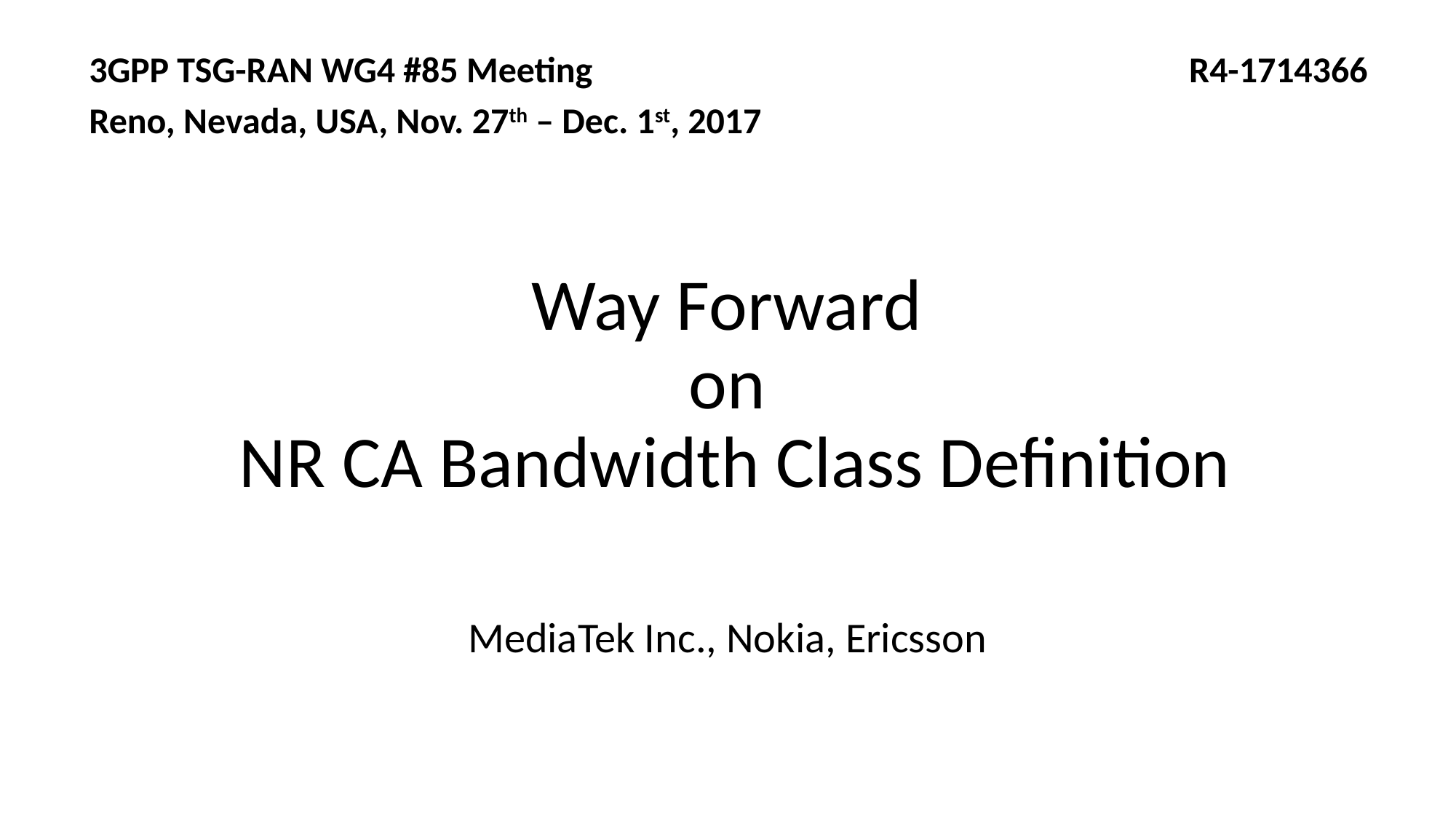

3GPP TSG-RAN WG4 #85 Meeting                                                                         R4-1714366
Reno, Nevada, USA, Nov. 27th – Dec. 1st, 2017
# Way Forward on NR CA Bandwidth Class Definition
MediaTek Inc., Nokia, Ericsson